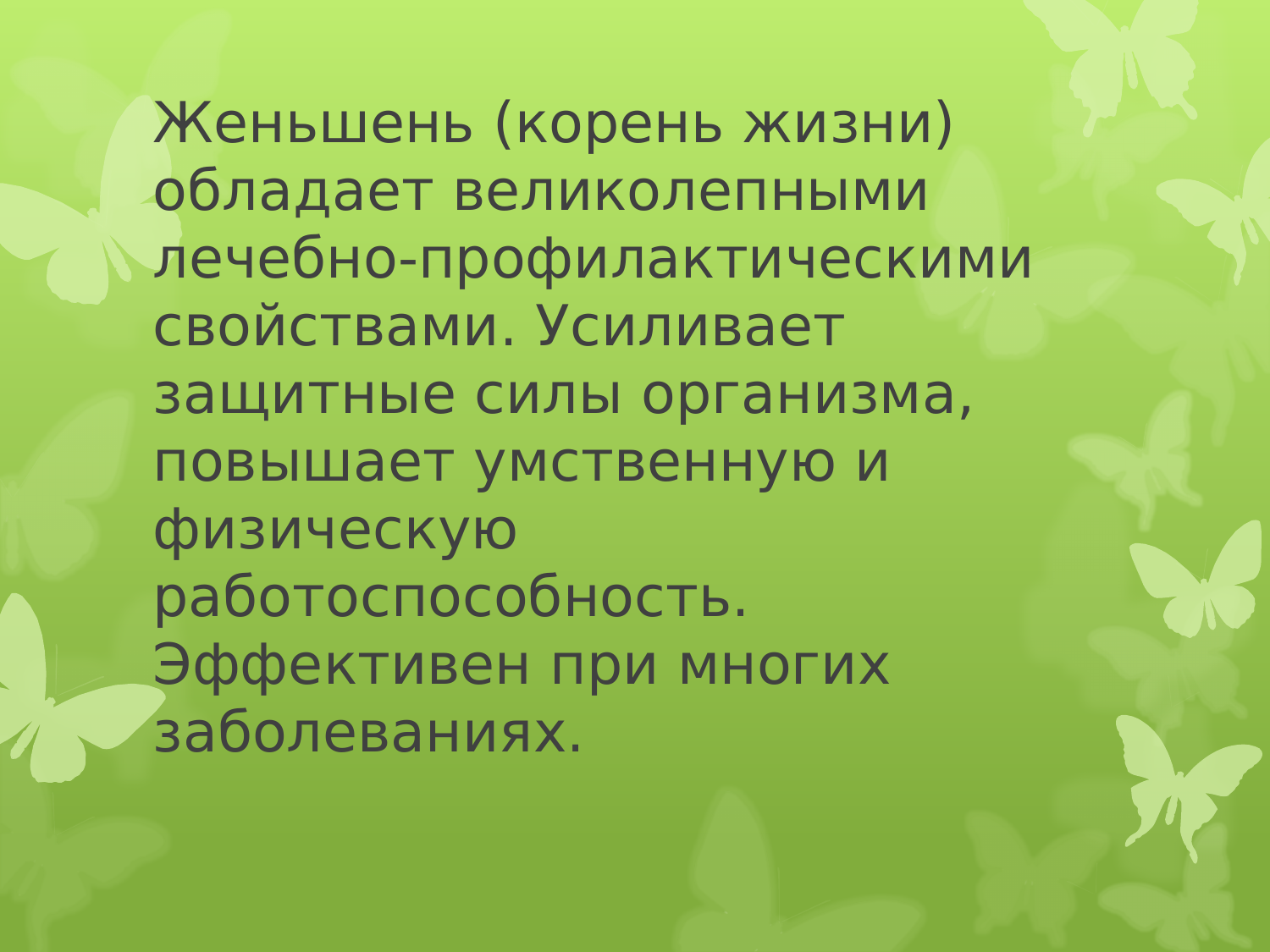

# Женьшень (корень жизни) обладает великолепными лечебно-профилактическими свойствами. Усиливает защитные силы организма, повышает умственную и физическую работоспособность. Эффективен при многих заболеваниях.